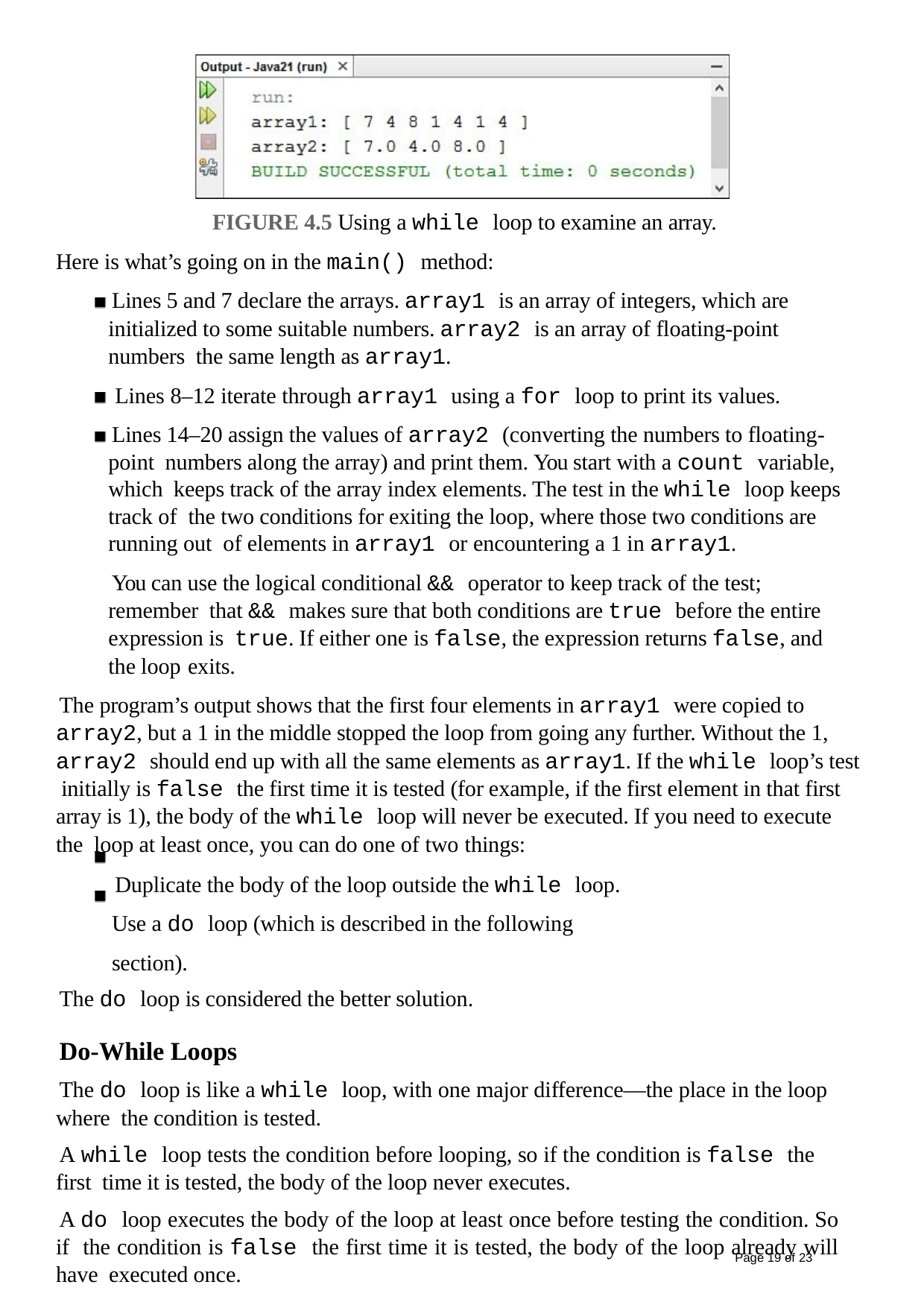

FIGURE 4.5 Using a while loop to examine an array.
Here is what’s going on in the main() method:
Lines 5 and 7 declare the arrays. array1 is an array of integers, which are  initialized to some suitable numbers. array2 is an array of floating-point numbers  the same length as array1.
Lines 8–12 iterate through array1 using a for loop to print its values.
Lines 14–20 assign the values of array2 (converting the numbers to floating-point  numbers along the array) and print them. You start with a count variable, which  keeps track of the array index elements. The test in the while loop keeps track of  the two conditions for exiting the loop, where those two conditions are running out  of elements in array1 or encountering a 1 in array1.
You can use the logical conditional && operator to keep track of the test; remember  that && makes sure that both conditions are true before the entire expression is  true. If either one is false, the expression returns false, and the loop exits.
The program’s output shows that the first four elements in array1 were copied to  array2, but a 1 in the middle stopped the loop from going any further. Without the 1,  array2 should end up with all the same elements as array1. If the while loop’s test  initially is false the first time it is tested (for example, if the first element in that first  array is 1), the body of the while loop will never be executed. If you need to execute the  loop at least once, you can do one of two things:
Duplicate the body of the loop outside the while loop.  Use a do loop (which is described in the following section).
The do loop is considered the better solution.
Do-While Loops
The do loop is like a while loop, with one major difference—the place in the loop where  the condition is tested.
A while loop tests the condition before looping, so if the condition is false the first  time it is tested, the body of the loop never executes.
A do loop executes the body of the loop at least once before testing the condition. So if  the condition is false the first time it is tested, the body of the loop already will have  executed once.

Page 19 of 23